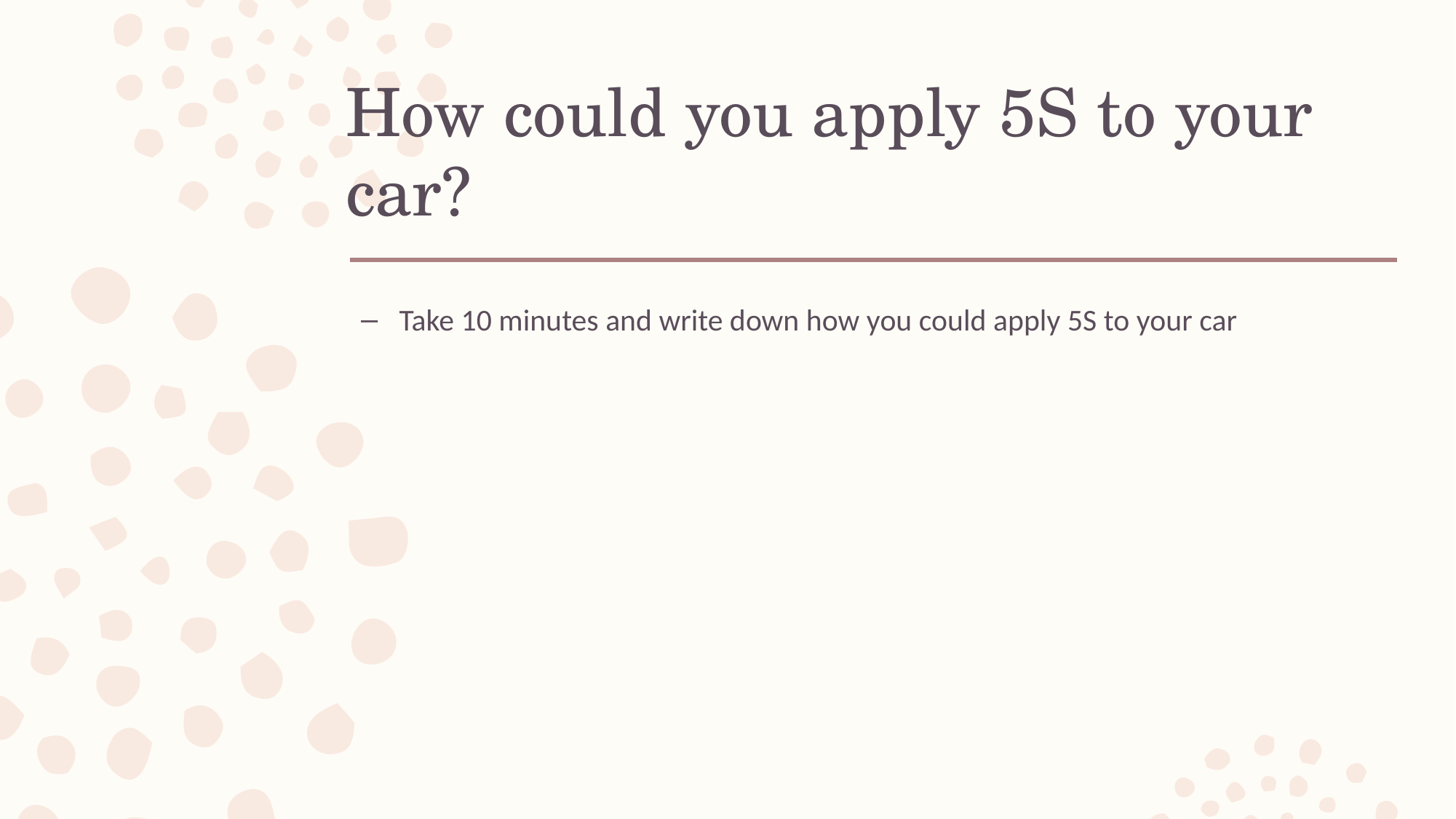

# How could you apply 5S to your car?
Take 10 minutes and write down how you could apply 5S to your car